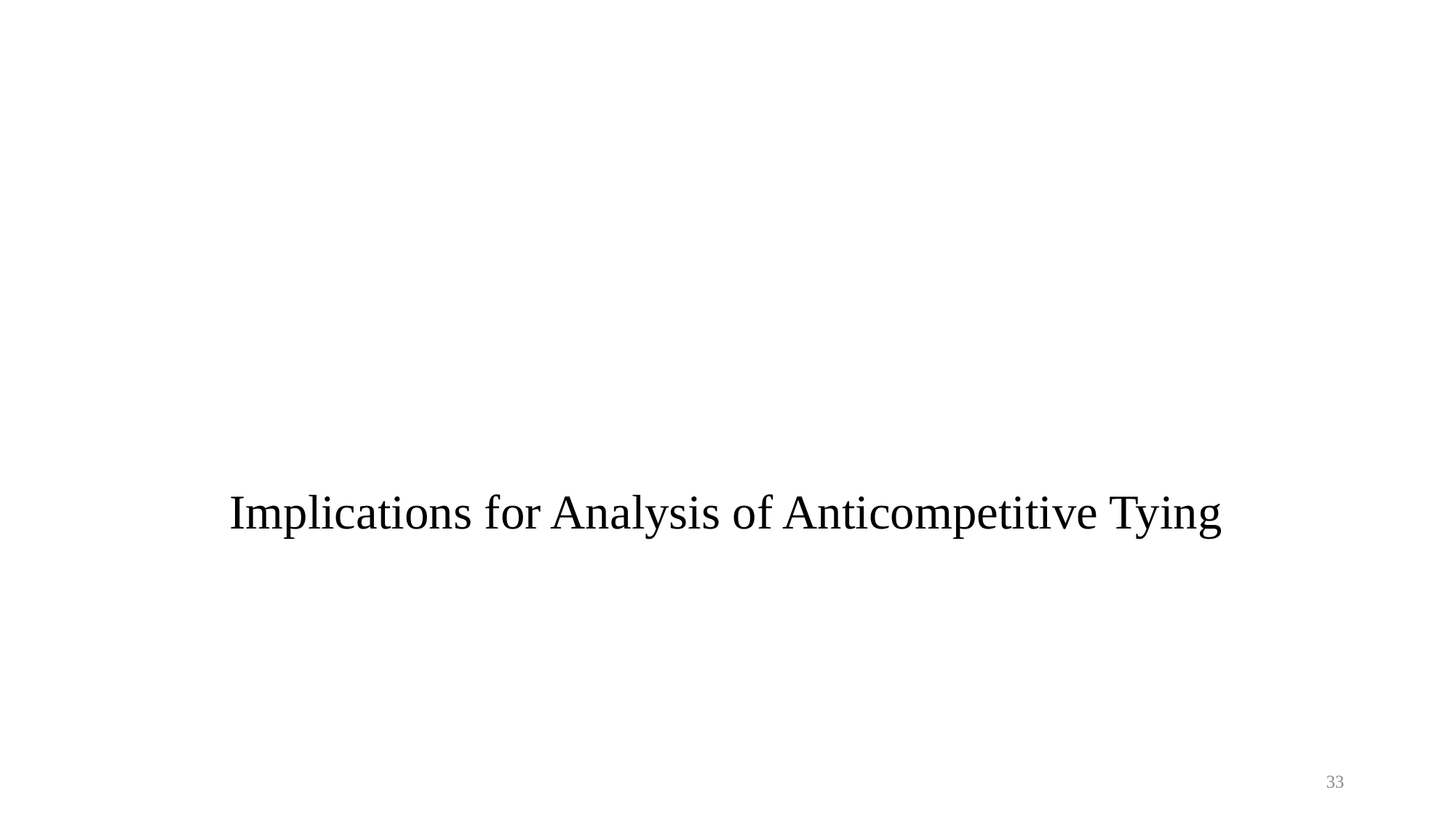

# Implications for Analysis of Anticompetitive Tying

33